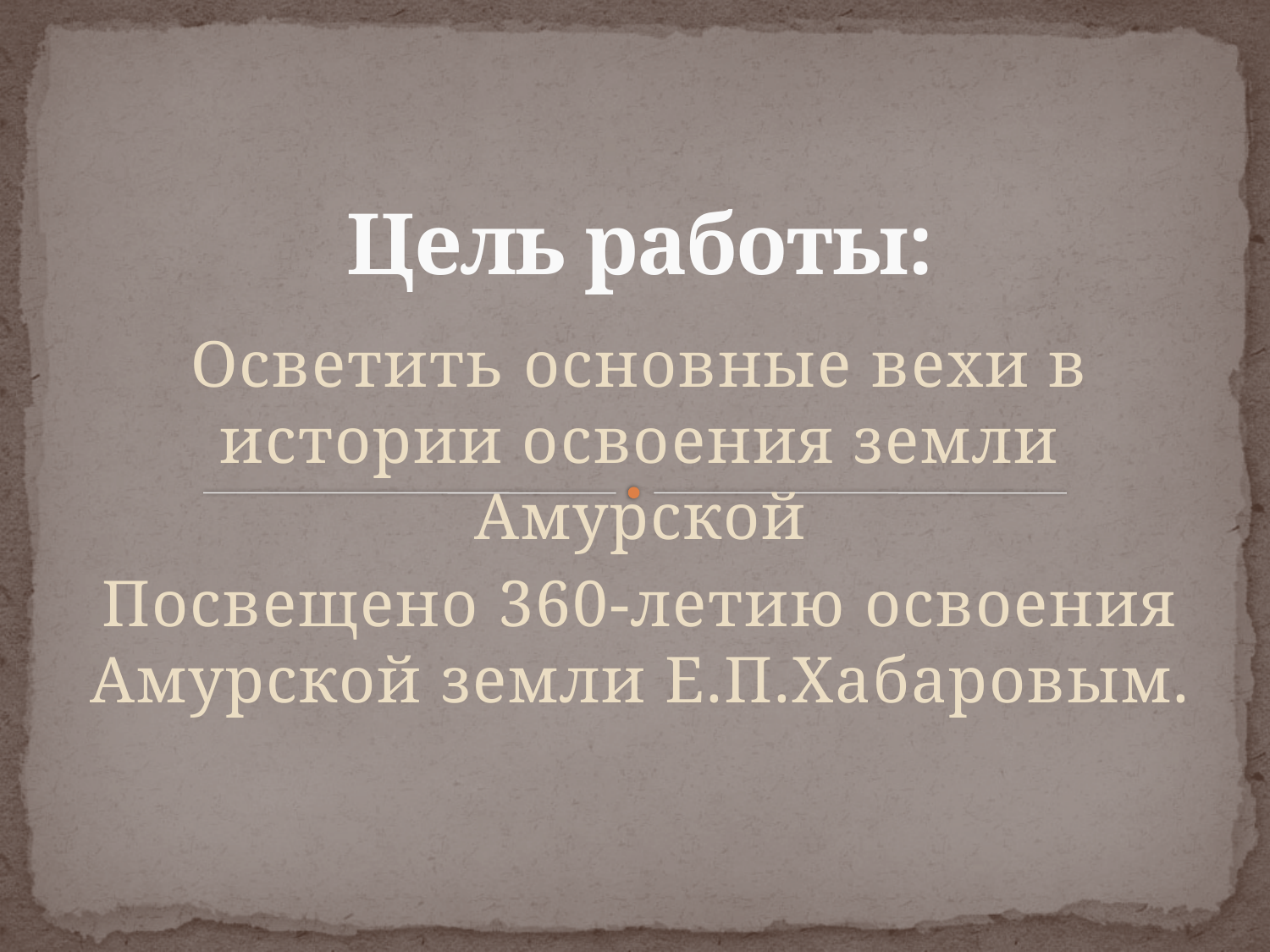

# Цель работы:
Осветить основные вехи в истории освоения земли Амурской
Посвещено 360-летию освоения Амурской земли Е.П.Хабаровым.